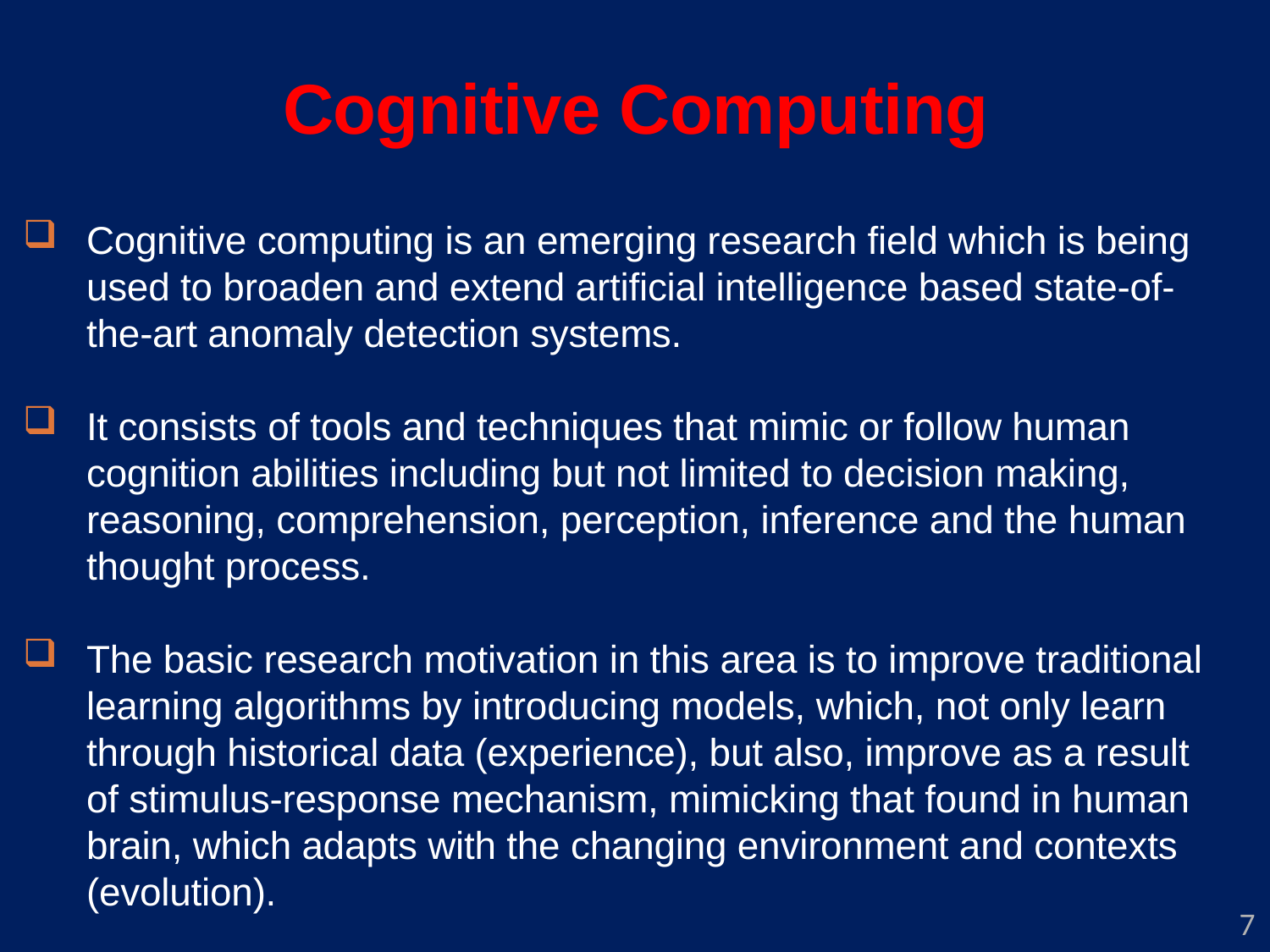

Cognitive Computing
Cognitive computing is an emerging research field which is being used to broaden and extend artificial intelligence based state-of-the-art anomaly detection systems.

It consists of tools and techniques that mimic or follow human cognition abilities including but not limited to decision making, reasoning, comprehension, perception, inference and the human thought process.

The basic research motivation in this area is to improve traditional learning algorithms by introducing models, which, not only learn through historical data (experience), but also, improve as a result of stimulus-response mechanism, mimicking that found in human brain, which adapts with the changing environment and contexts (evolution).
7